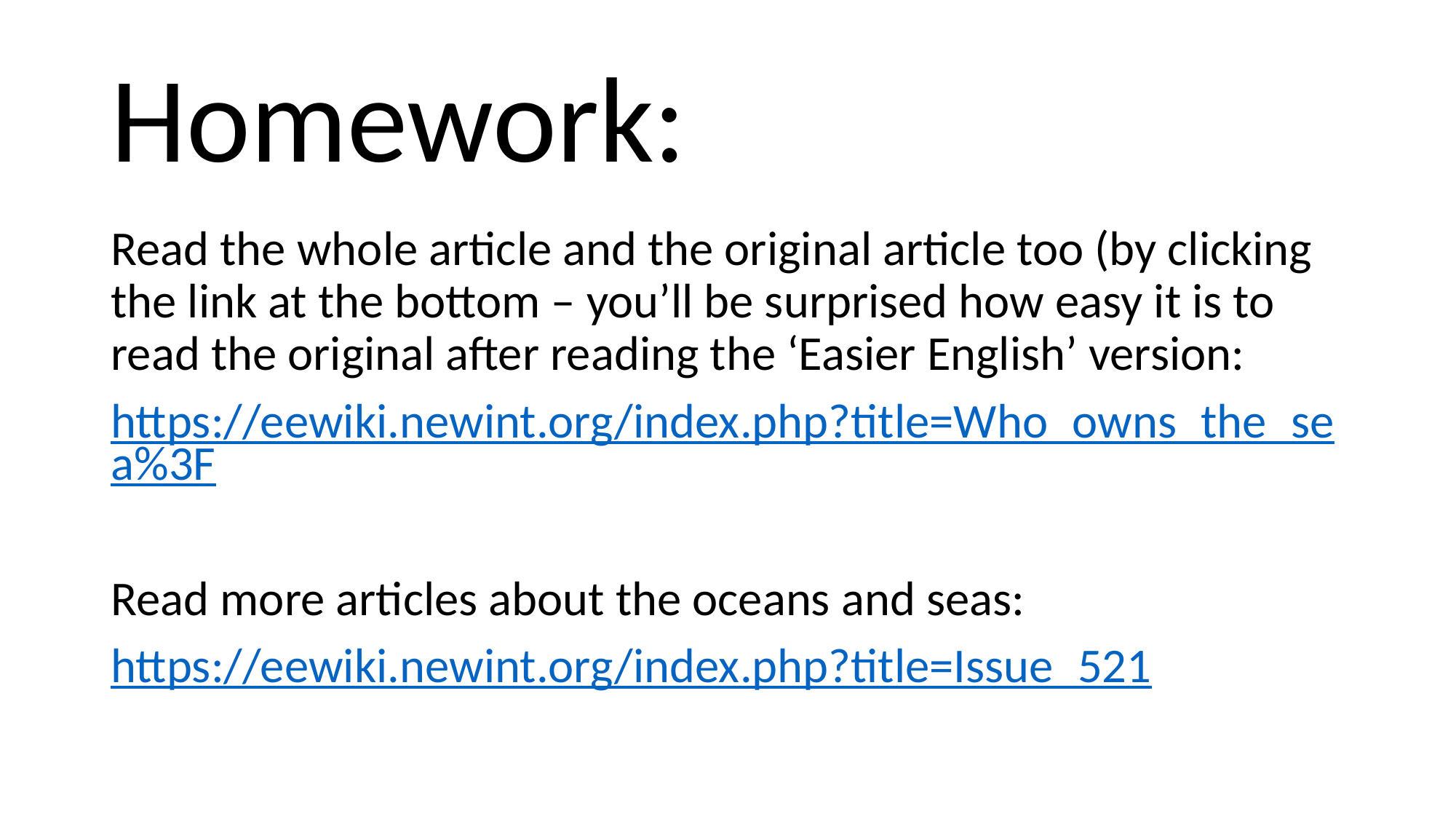

# Homework:
Read the whole article and the original article too (by clicking the link at the bottom – you’ll be surprised how easy it is to read the original after reading the ‘Easier English’ version:
https://eewiki.newint.org/index.php?title=Who_owns_the_sea%3F

Read more articles about the oceans and seas:
https://eewiki.newint.org/index.php?title=Issue_521